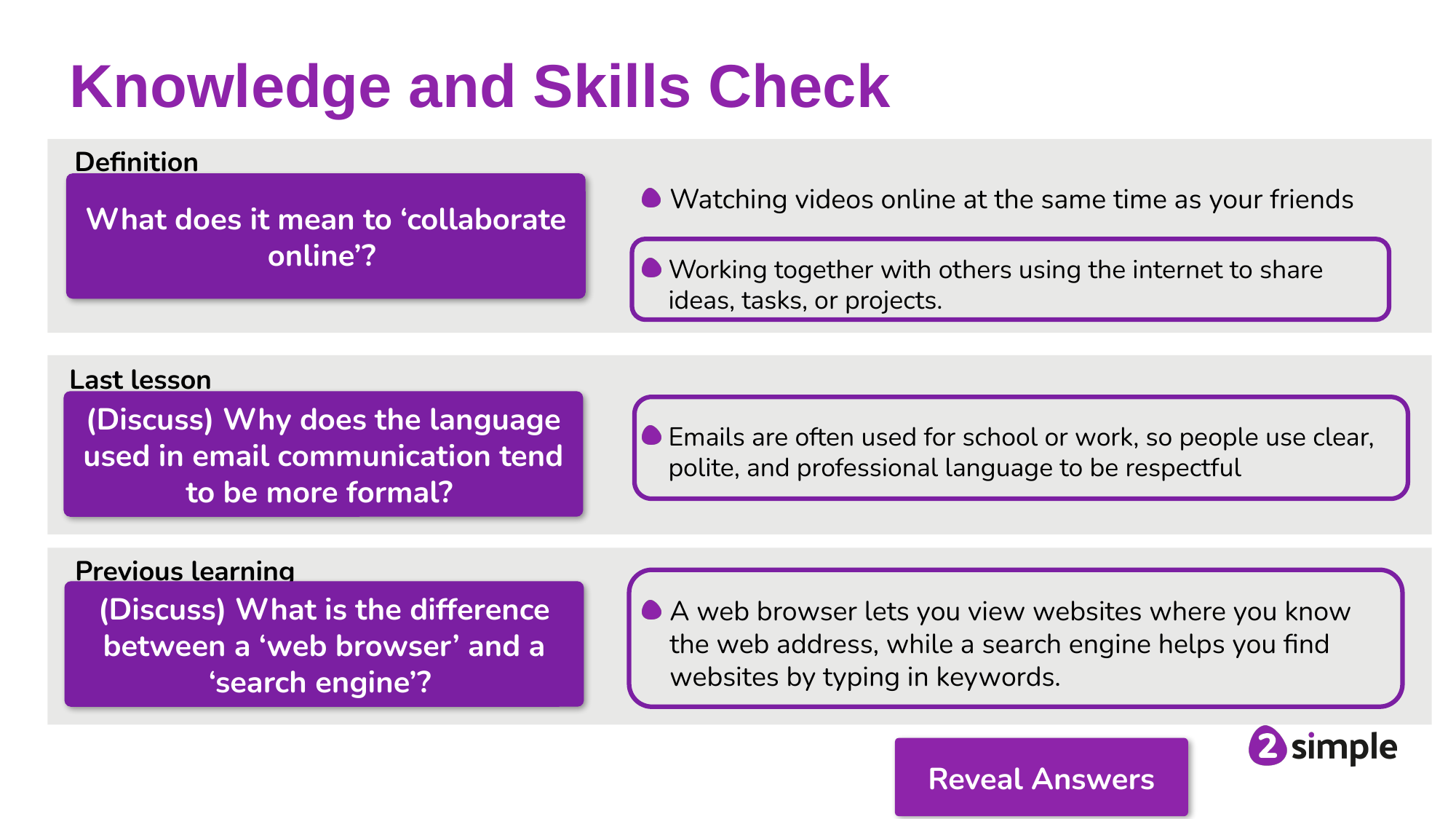

# Knowledge and Skills Check

Definition
What does it mean to ‘collaborate online’?
Watching videos online at the same time as your friends

Working together with others using the internet to share ideas, tasks, or projects.

Last lesson
(Discuss) Why does the language used in email communication tend to be more formal?

Emails are often used for school or work, so people use clear, polite, and professional language to be respectful

Previous learning

(Discuss) What is the difference between a ‘web browser’ and a ‘search engine’?
A web browser lets you view websites where you know the web address, while a search engine helps you find websites by typing in keywords.
Reveal Answers